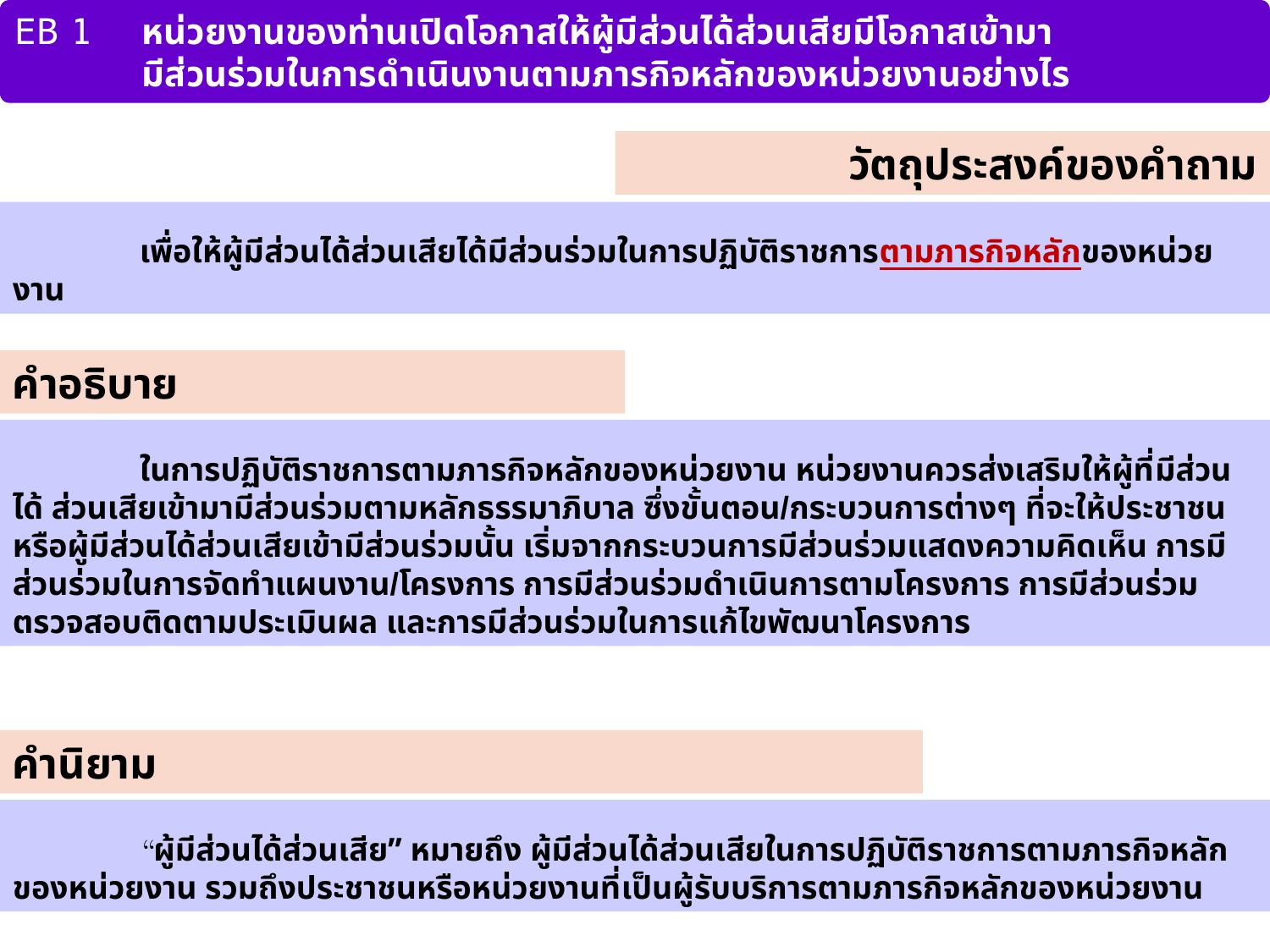

EB 1	หน่วยงานของท่านเปิดโอกาสให้ผู้มีส่วนได้ส่วนเสียมีโอกาสเข้ามา
	มีส่วนร่วมในการดำเนินงานตามภารกิจหลักของหน่วยงานอย่างไร
วัตถุประสงค์ของคำถาม

 	เพื่อให้ผู้มีส่วนได้ส่วนเสียได้มีส่วนร่วมในการปฏิบัติราชการตามภารกิจหลักของหน่วยงาน
คำอธิบาย

	ในการปฏิบัติราชการตามภารกิจหลักของหน่วยงาน หน่วยงานควรส่งเสริมให้ผู้ที่มีส่วนได้ ส่วนเสียเข้ามามีส่วนร่วมตามหลักธรรมาภิบาล ซึ่งขั้นตอน/กระบวนการต่างๆ ที่จะให้ประชาชนหรือผู้มีส่วนได้ส่วนเสียเข้ามีส่วนร่วมนั้น เริ่มจากกระบวนการมีส่วนร่วมแสดงความคิดเห็น การมีส่วนร่วมในการจัดทำแผนงาน/โครงการ การมีส่วนร่วมดำเนินการตามโครงการ การมีส่วนร่วมตรวจสอบติดตามประเมินผล และการมีส่วนร่วมในการแก้ไขพัฒนาโครงการ
คำนิยาม

 	“ผู้มีส่วนได้ส่วนเสีย” หมายถึง ผู้มีส่วนได้ส่วนเสียในการปฏิบัติราชการตามภารกิจหลักของหน่วยงาน รวมถึงประชาชนหรือหน่วยงานที่เป็นผู้รับบริการตามภารกิจหลักของหน่วยงาน